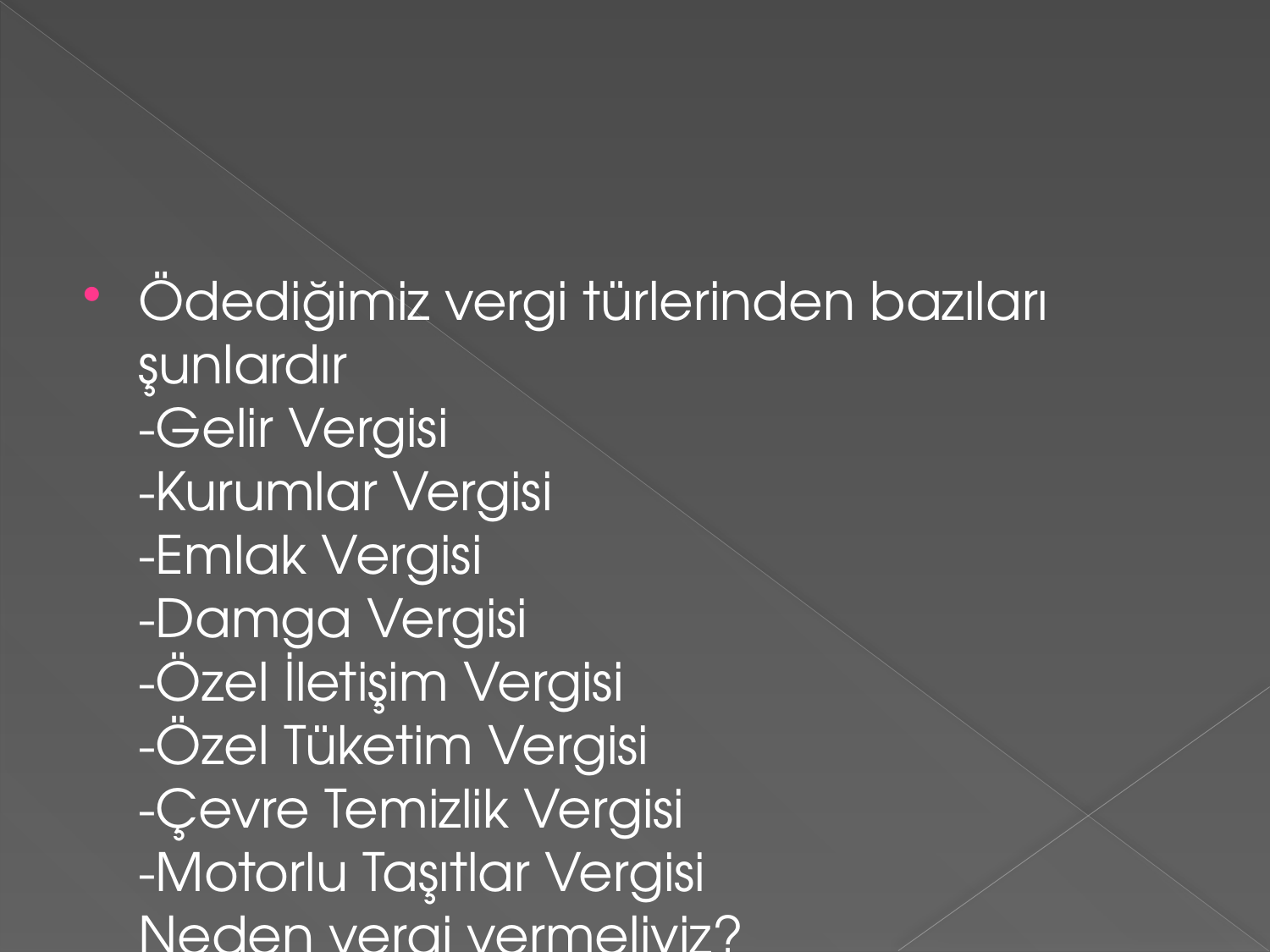

#
Ödediğimiz vergi türlerinden bazıları şunlardır
-Gelir Vergisi
-Kurumlar Vergisi
-Emlak Vergisi
-Damga Vergisi
-Özel İletişim Vergisi
-Özel Tüketim Vergisi
-Çevre Temizlik Vergisi
-Motorlu Taşıtlar Vergisi
Neden vergi vermeliyiz?